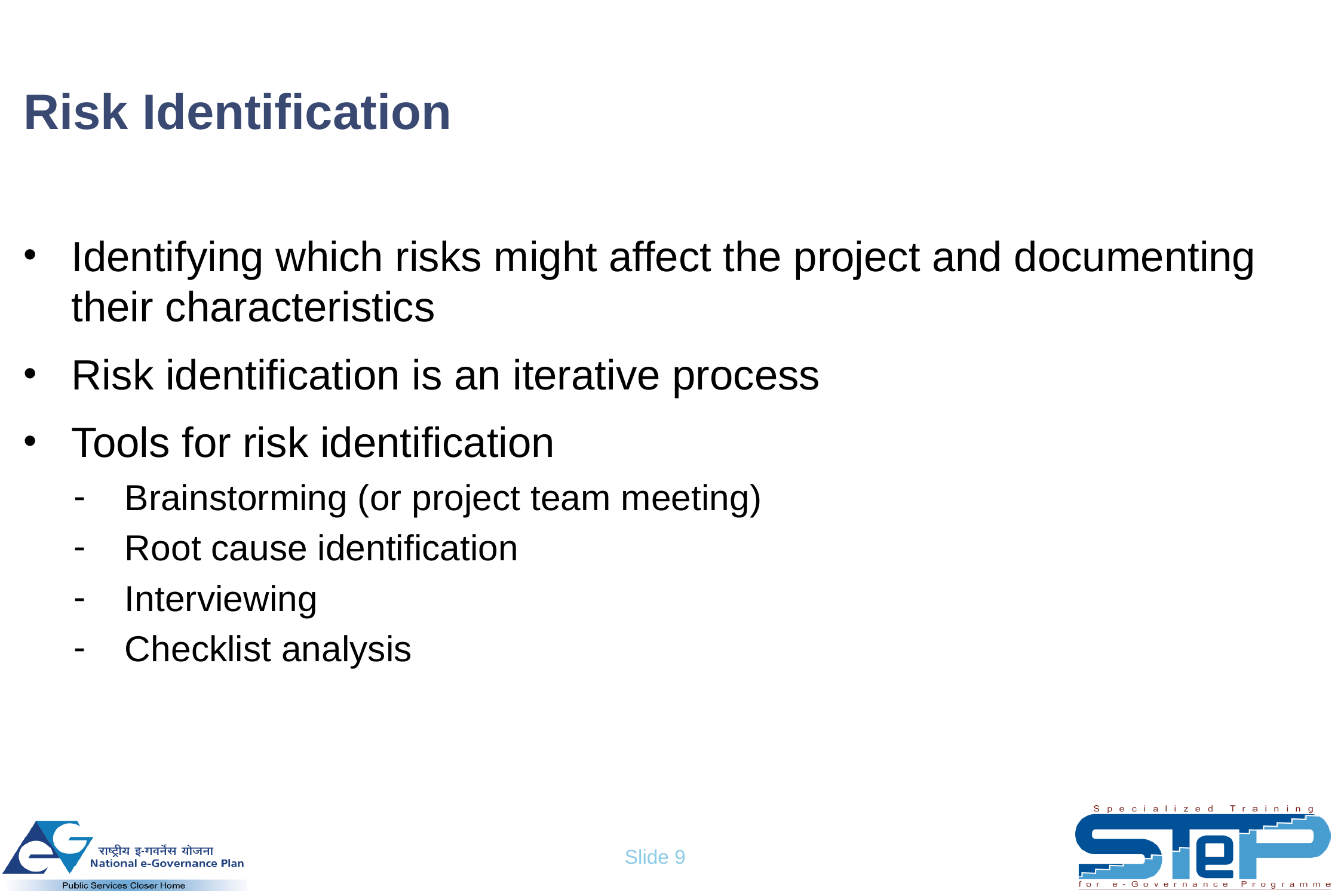

# Risk Identification
Identifying which risks might affect the project and documenting their characteristics
Risk identification is an iterative process
Tools for risk identification
Brainstorming (or project team meeting)
Root cause identification
Interviewing
Checklist analysis